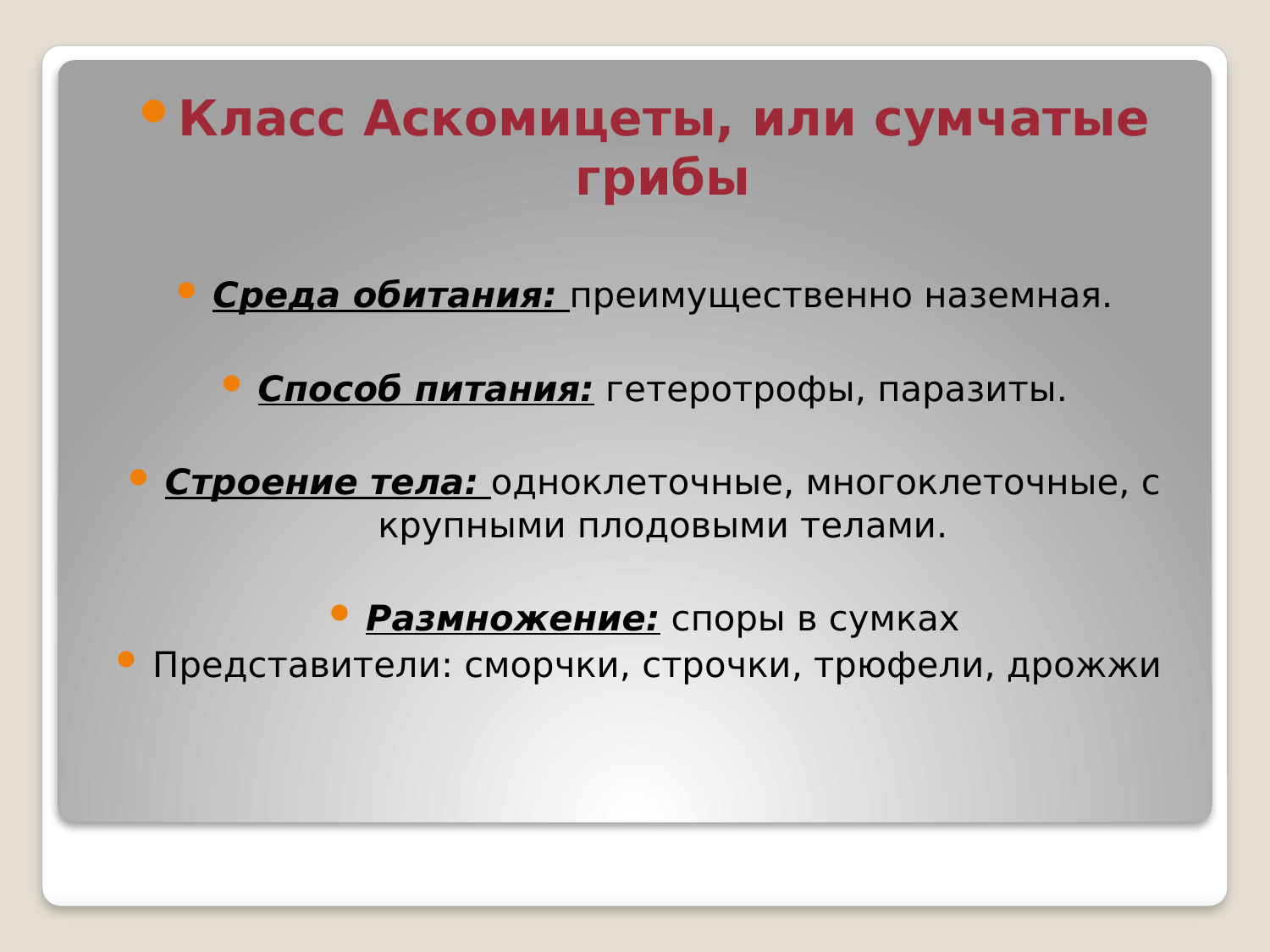

Класс Аскомицеты, или сумчатые грибы

Среда обитания: преимущественно наземная.

Способ питания: гетеротрофы, паразиты.

Строение тела: одноклеточные, многоклеточные, с крупными плодовыми телами.

Размножение: споры в сумках
Представители: сморчки, строчки, трюфели, дрожжи
#